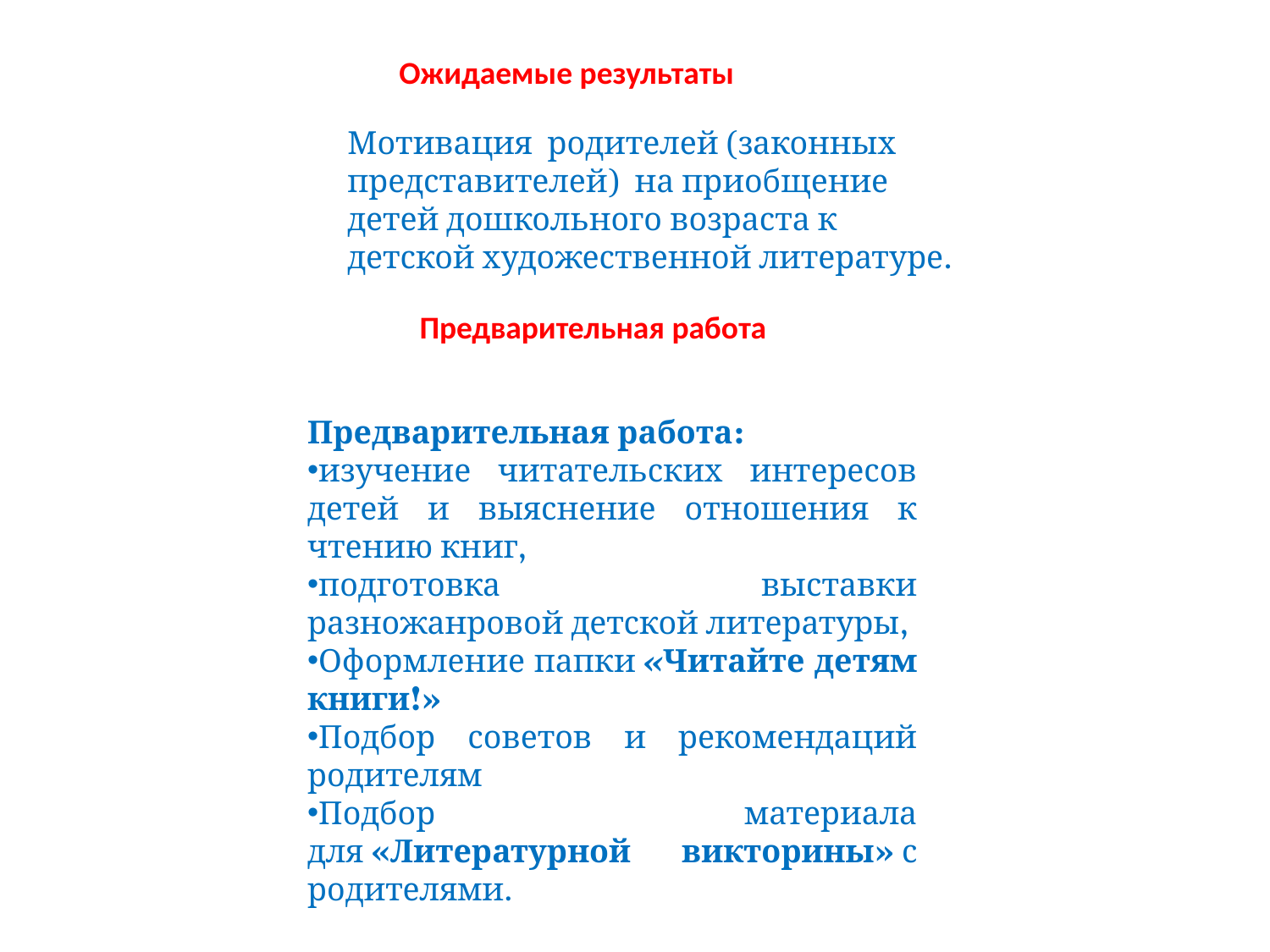

Ожидаемые результаты
Мотивация  родителей (законных представителей)  на приобщение детей дошкольного возраста к детской художественной литературе.
Предварительная работа
Предварительная работа:
изучение читательских интересов детей и выяснение отношения к чтению книг,
подготовка выставки разножанровой детской литературы,
Оформление папки «Читайте детям книги!»
Подбор советов и рекомендаций родителям
Подбор материала для «Литературной викторины» с родителями.